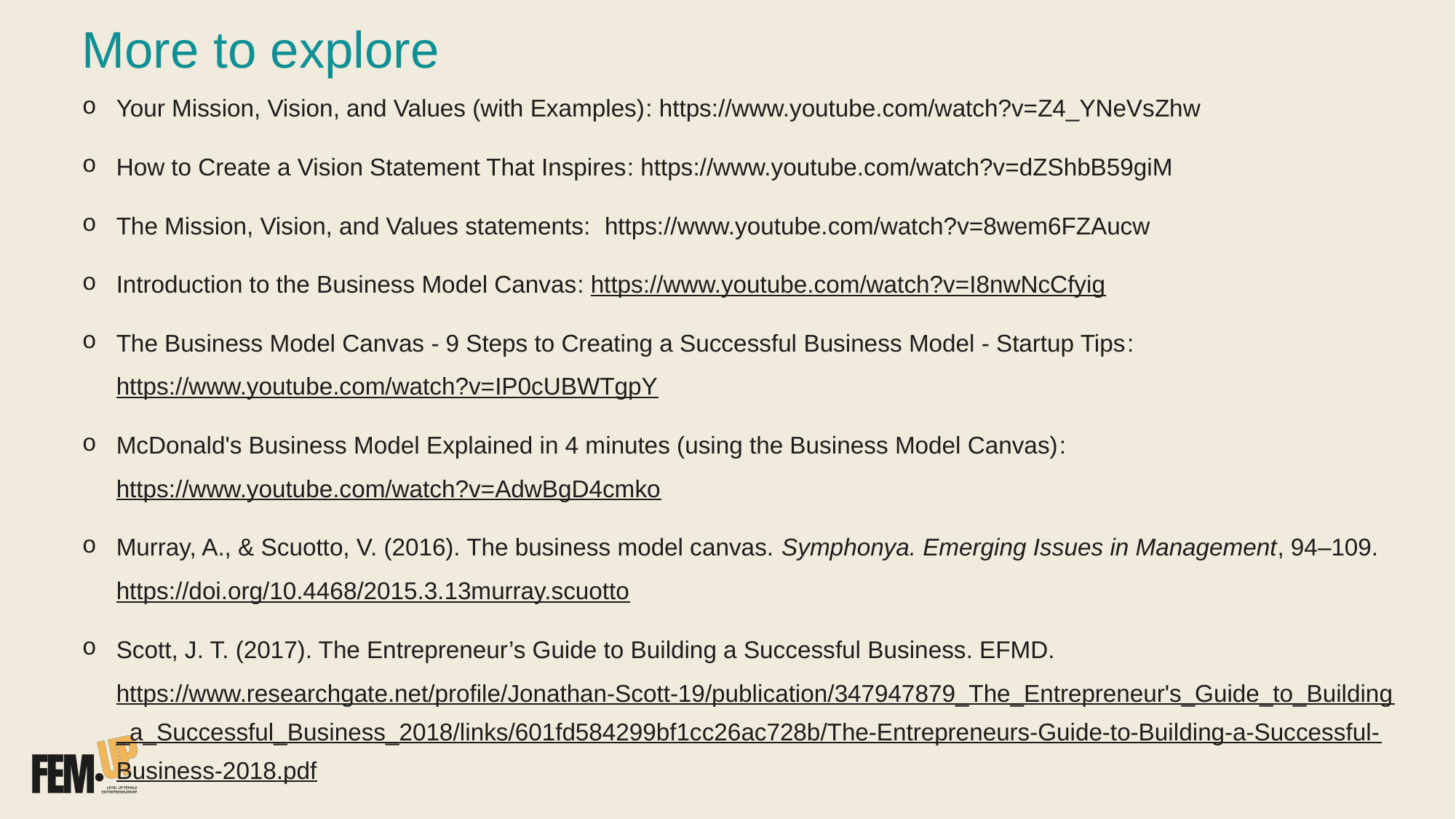

# More to explore
Your Mission, Vision, and Values (with Examples): https://www.youtube.com/watch?v=Z4_YNeVsZhw
How to Create a Vision Statement That Inspires: https://www.youtube.com/watch?v=dZShbB59giM
The Mission, Vision, and Values statements:  https://www.youtube.com/watch?v=8wem6FZAucw
Introduction to the Business Model Canvas: https://www.youtube.com/watch?v=I8nwNcCfyig
The Business Model Canvas - 9 Steps to Creating a Successful Business Model - Startup Tips: https://www.youtube.com/watch?v=IP0cUBWTgpY
McDonald's Business Model Explained in 4 minutes (using the Business Model Canvas): https://www.youtube.com/watch?v=AdwBgD4cmko
Murray, A., & Scuotto, V. (2016). The business model canvas. Symphonya. Emerging Issues in Management, 94–109. https://doi.org/10.4468/2015.3.13murray.scuotto
Scott, J. T. (2017). The Entrepreneur’s Guide to Building a Successful Business. EFMD. https://www.researchgate.net/profile/Jonathan-Scott-19/publication/347947879_The_Entrepreneur's_Guide_to_Building_a_Successful_Business_2018/links/601fd584299bf1cc26ac728b/The-Entrepreneurs-Guide-to-Building-a-Successful-Business-2018.pdf